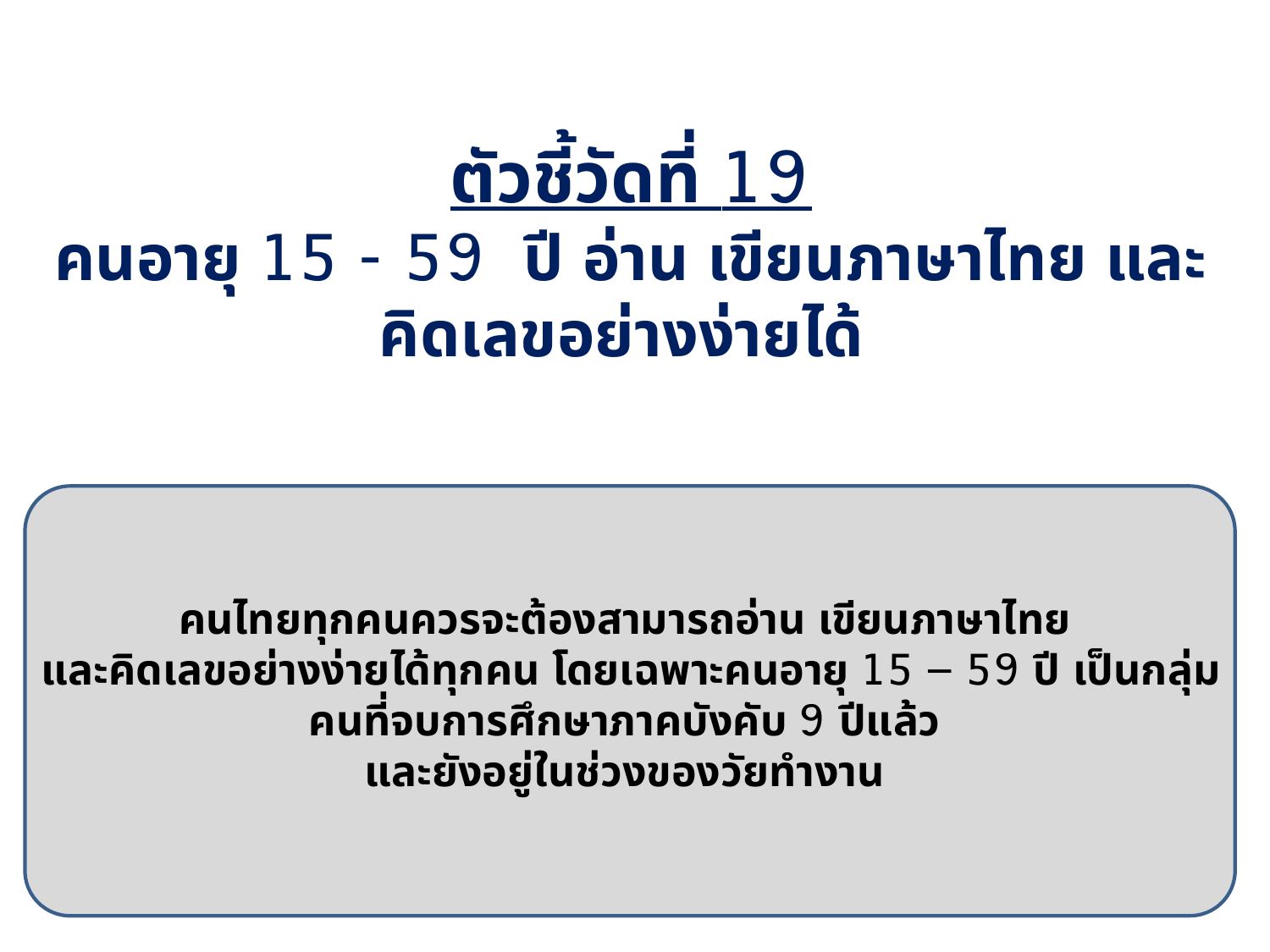

ตัวชี้วัดที่ 19
คนอายุ 15 - 59  ปี อ่าน เขียนภาษาไทย และคิดเลขอย่างง่ายได้

คนไทยทุกคนควรจะต้องสามารถอ่าน เขียนภาษาไทย
และคิดเลขอย่างง่ายได้ทุกคน โดยเฉพาะคนอายุ 15 – 59 ปี เป็นกลุ่มคนที่จบการศึกษาภาคบังคับ 9 ปีแล้ว
และยังอยู่ในช่วงของวัยทำงาน